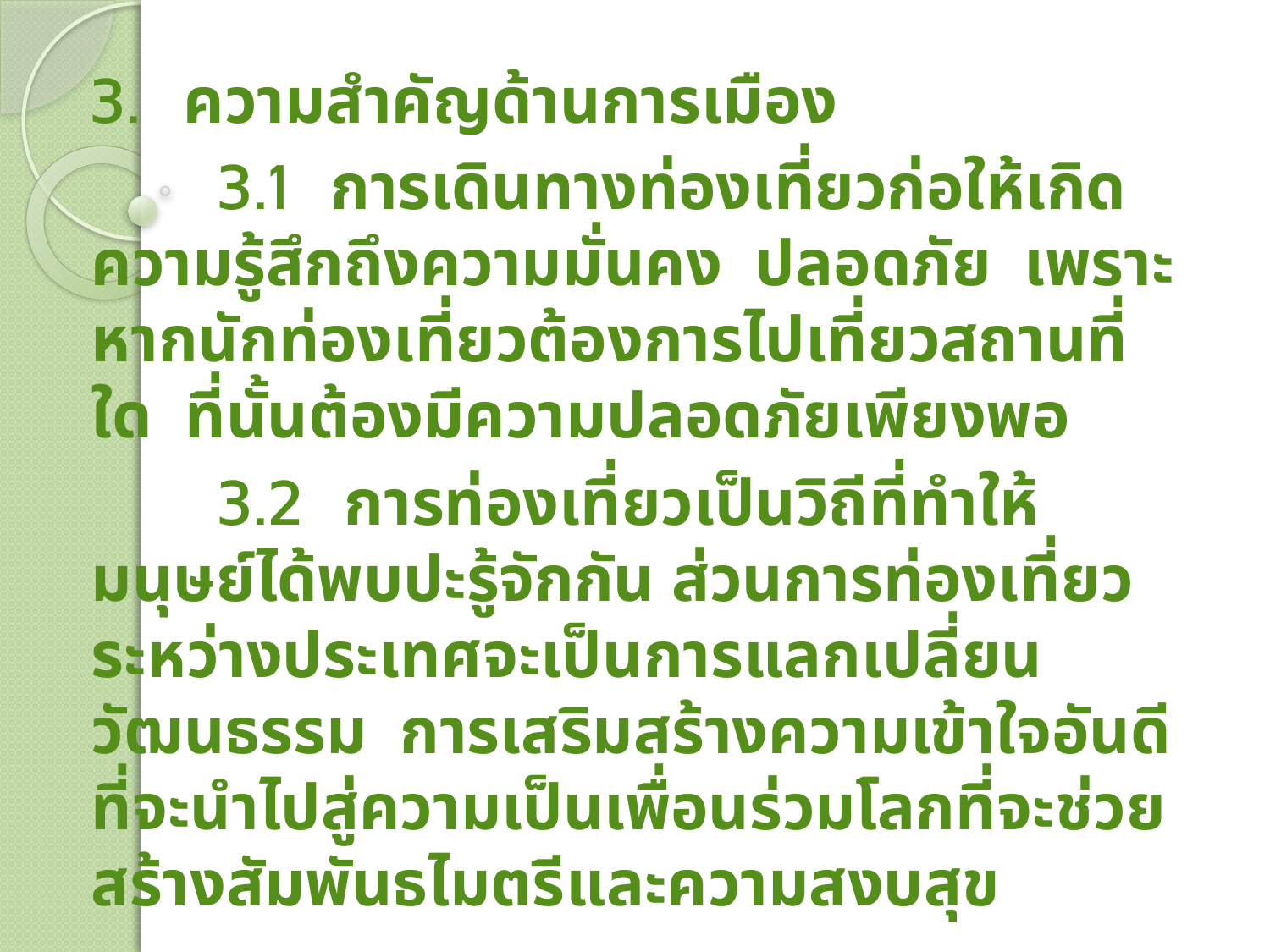

3.  ความสำคัญด้านการเมือง
	3.1  การเดินทางท่องเที่ยวก่อให้เกิดความรู้สึกถึงความมั่นคง  ปลอดภัย  เพราะหากนักท่องเที่ยวต้องการไปเที่ยวสถานที่ใด  ที่นั้นต้องมีความปลอดภัยเพียงพอ
	3.2  การท่องเที่ยวเป็นวิถีที่ทำให้มนุษย์ได้พบปะรู้จักกัน ส่วนการท่องเที่ยวระหว่างประเทศจะเป็นการแลกเปลี่ยนวัฒนธรรม  การเสริมสร้างความเข้าใจอันดีที่จะนำไปสู่ความเป็นเพื่อนร่วมโลกที่จะช่วยสร้างสัมพันธไมตรีและความสงบสุข